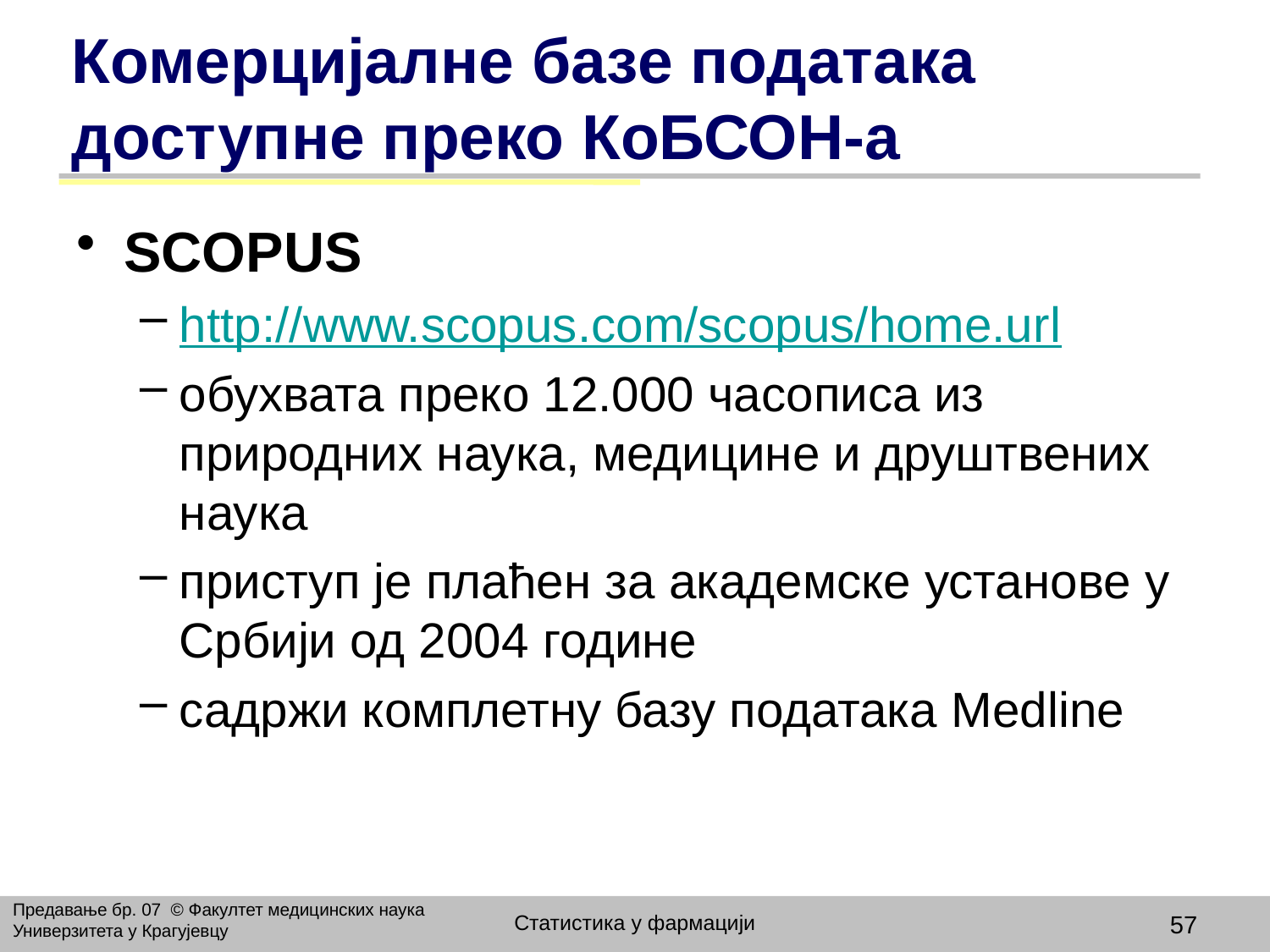

# Комерцијалне базе података доступне преко КоБСОН-а
SCOPUS
http://www.scopus.com/scopus/home.url
обухвата преко 12.000 часописа из природних наука, медицине и друштвених наука
приступ је плаћен за академске установе у Србији од 2004 године
садржи комплетну базу података Мedline

Предавање бр. 07  © Факултет медицинских наука Универзитета у Крагујевцу
Статистика у фармацији
57